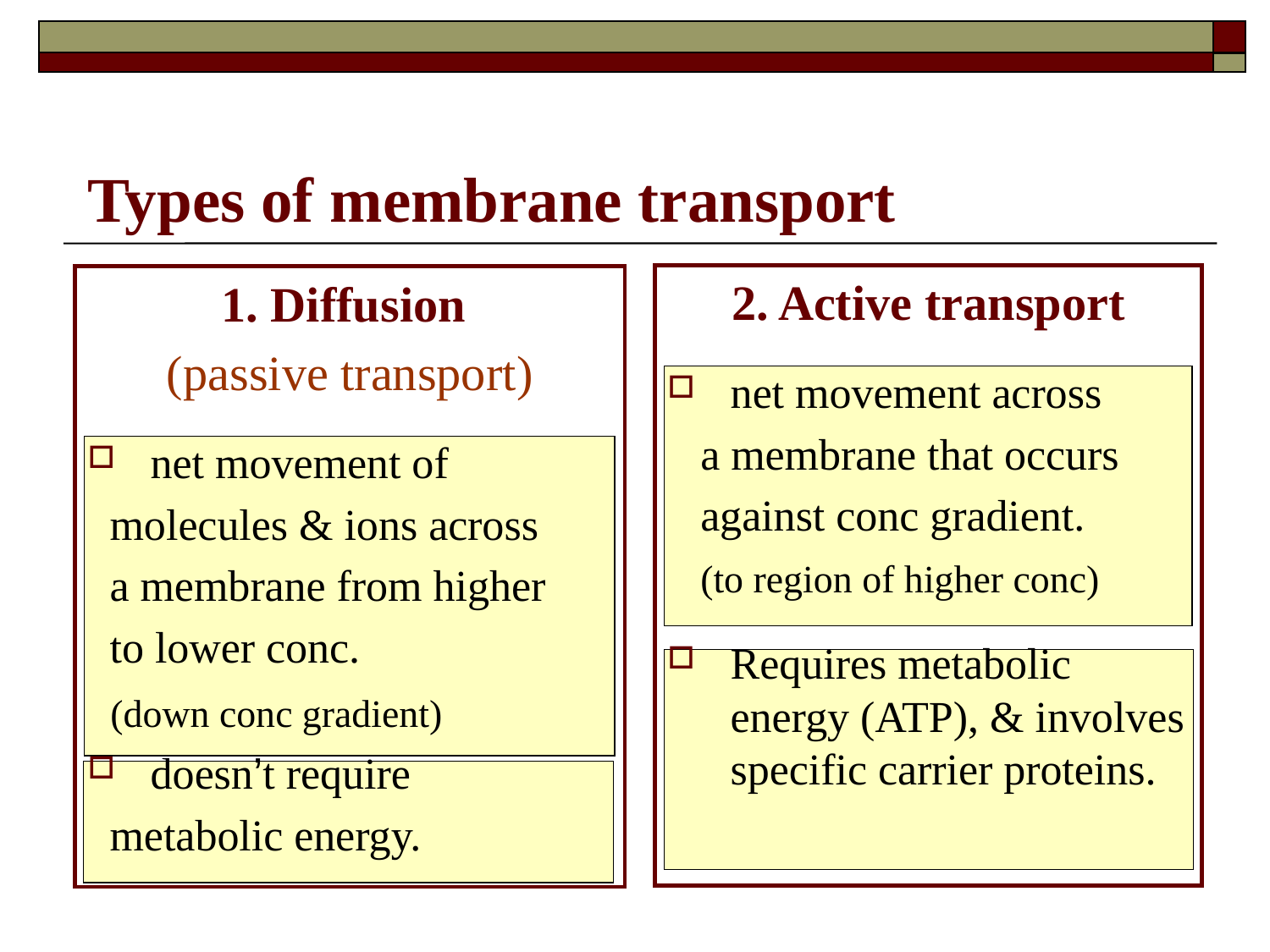

# Types of membrane transport
2. Active transport

net movement across
   a membrane that occurs
   against conc gradient.
   (to region of higher conc)

Requires metabolic energy (ATP), & involves specific carrier proteins.
1. Diffusion
(passive transport)

net movement of
  molecules & ions across
  a membrane from higher
  to lower conc.
  (down conc gradient)
doesn’t require
  metabolic energy.